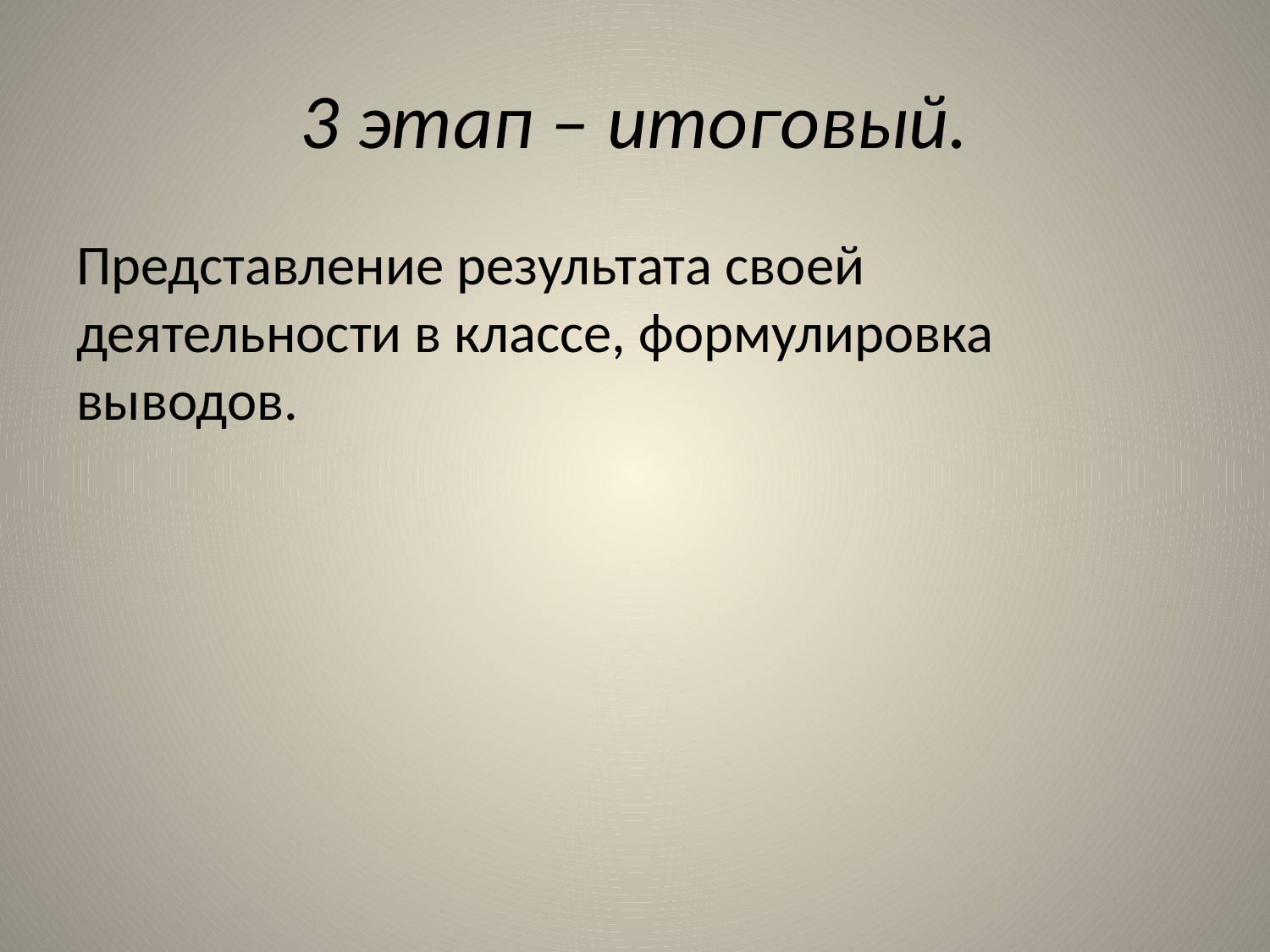

# 3 этап – итоговый.
Представление результата своей деятельности в классе, формулировка выводов.